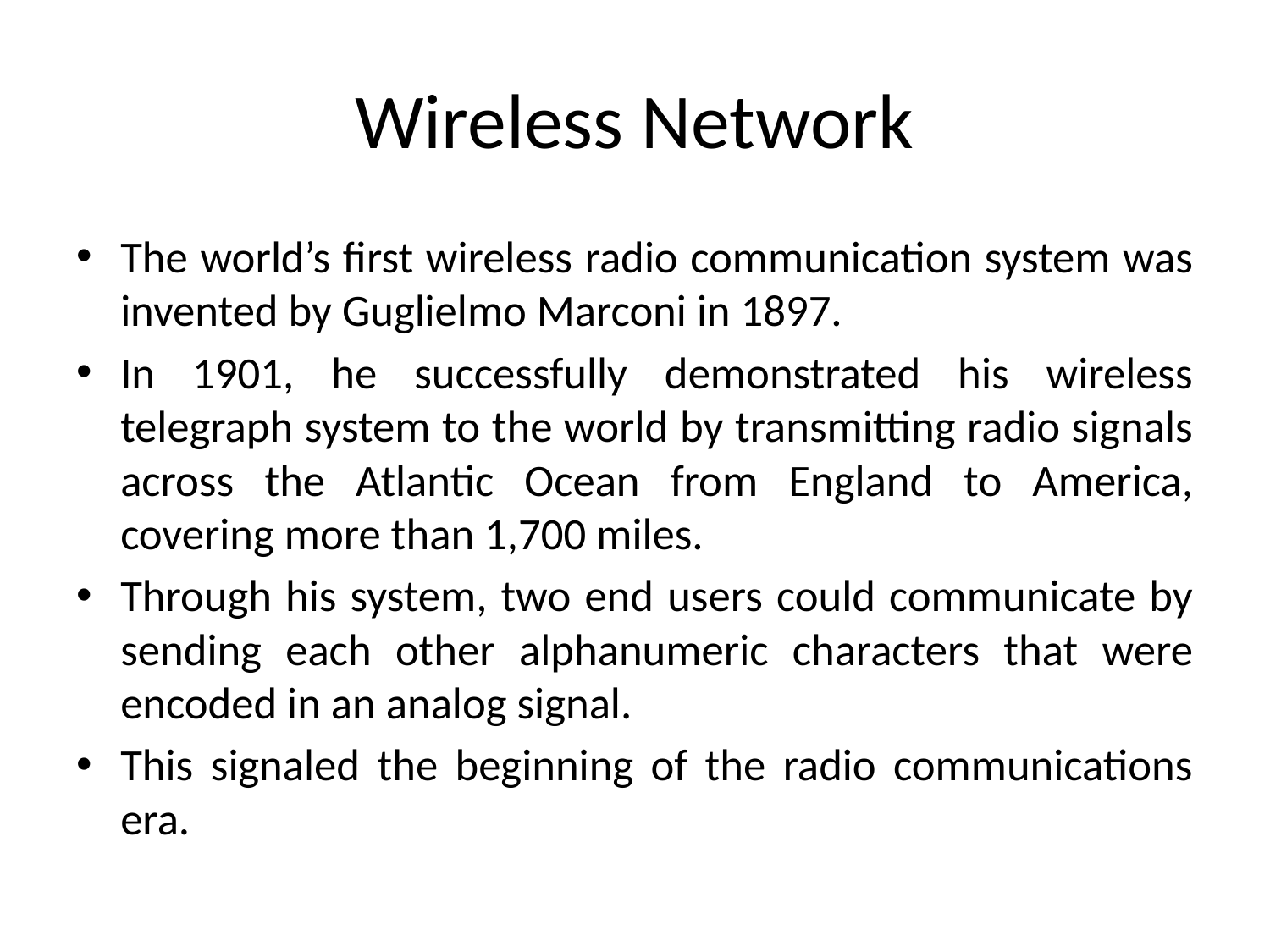

# Wireless Network
The world’s first wireless radio communication system was invented by Guglielmo Marconi in 1897.
In 1901, he successfully demonstrated his wireless telegraph system to the world by transmitting radio signals across the Atlantic Ocean from England to America, covering more than 1,700 miles.
Through his system, two end users could communicate by sending each other alphanumeric characters that were encoded in an analog signal.
This signaled the beginning of the radio communications era.